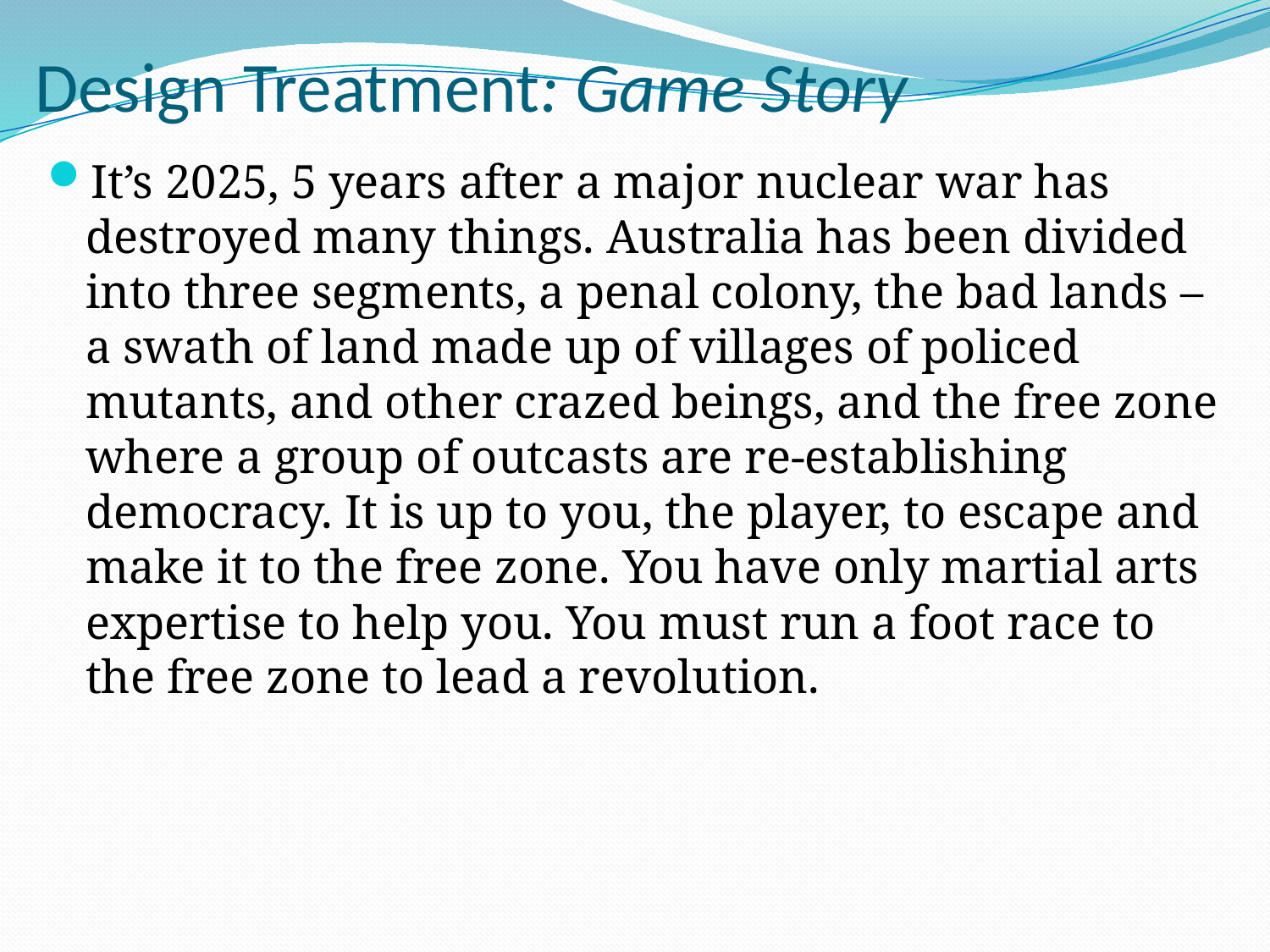

# Design Treatment: Game Story
It’s 2025, 5 years after a major nuclear war has destroyed many things. Australia has been divided into three segments, a penal colony, the bad lands – a swath of land made up of villages of policed mutants, and other crazed beings, and the free zone where a group of outcasts are re-establishing democracy. It is up to you, the player, to escape and make it to the free zone. You have only martial arts expertise to help you. You must run a foot race to the free zone to lead a revolution.